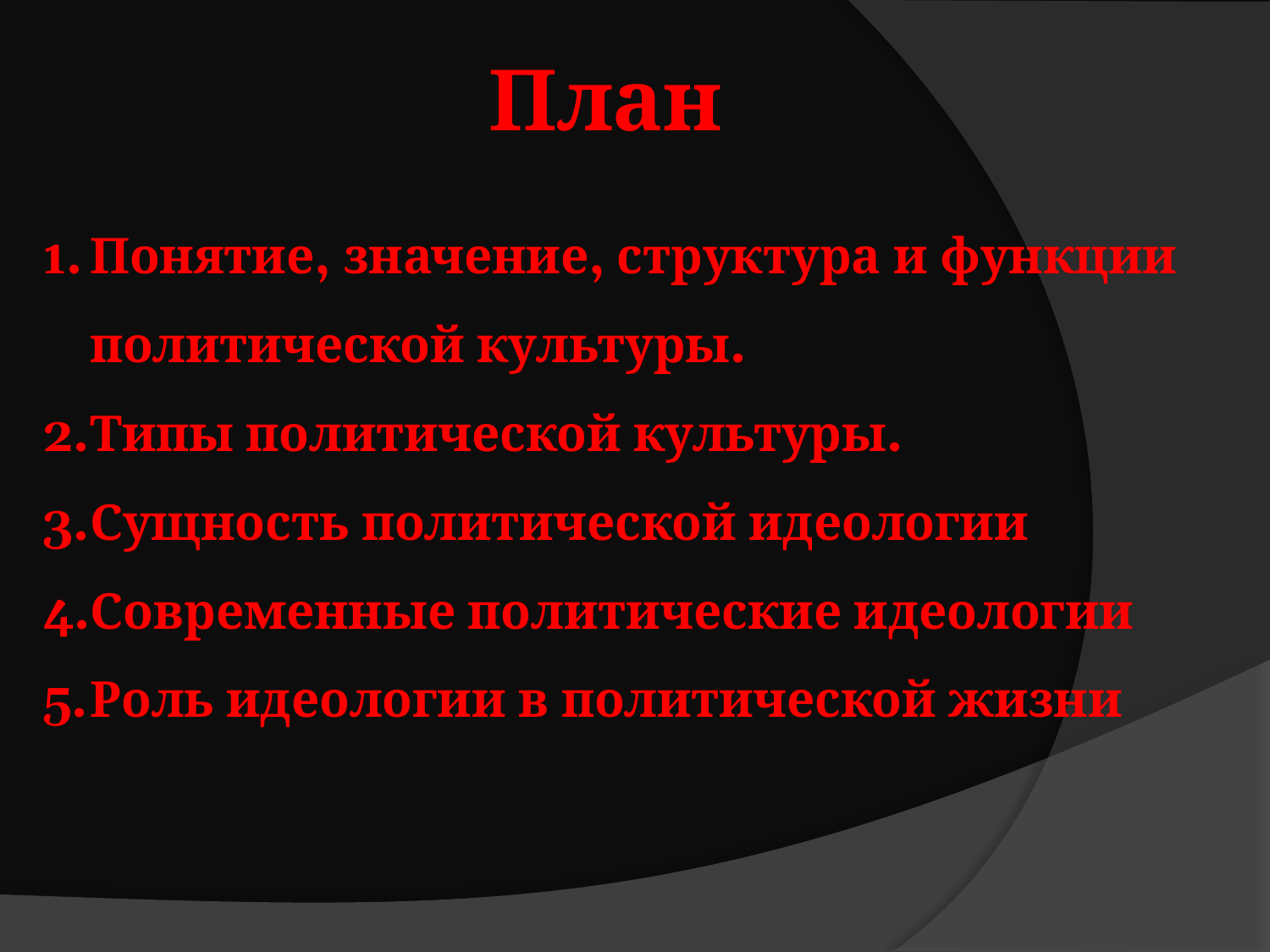

План
Понятие, значение, структура и функции  политической культуры.
Типы политической культуры.
Сущность политической идеологии
Современные политические идеологии
Роль идеологии в политической жизни